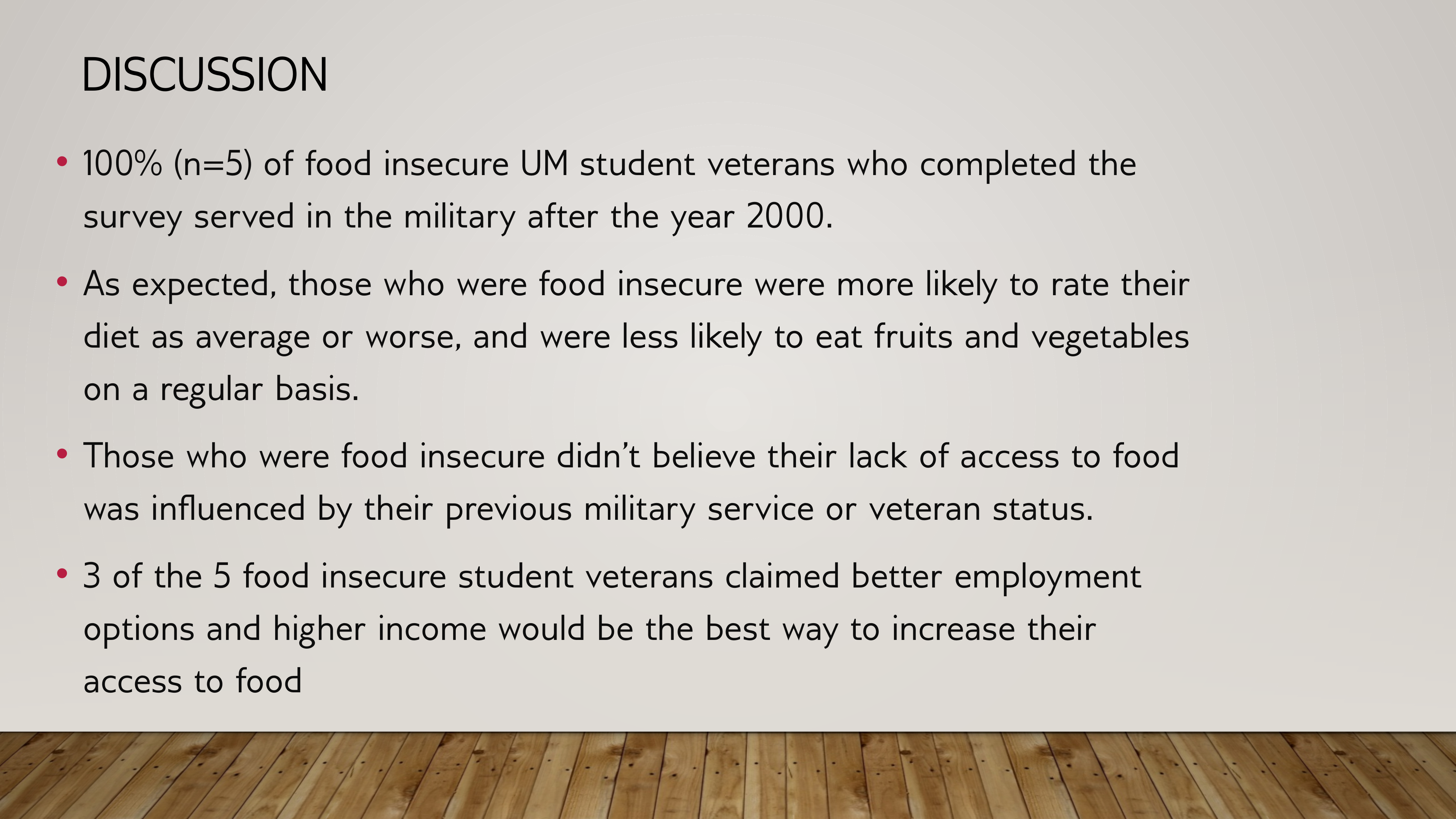

# Discussion
100% (n=5) of food insecure UM student veterans who completed the survey served in the military after the year 2000.
As expected, those who were food insecure were more likely to rate their diet as average or worse, and were less likely to eat fruits and vegetables on a regular basis.
Those who were food insecure didn’t believe their lack of access to food was influenced by their previous military service or veteran status.
3 of the 5 food insecure student veterans claimed better employment options and higher income would be the best way to increase their access to food